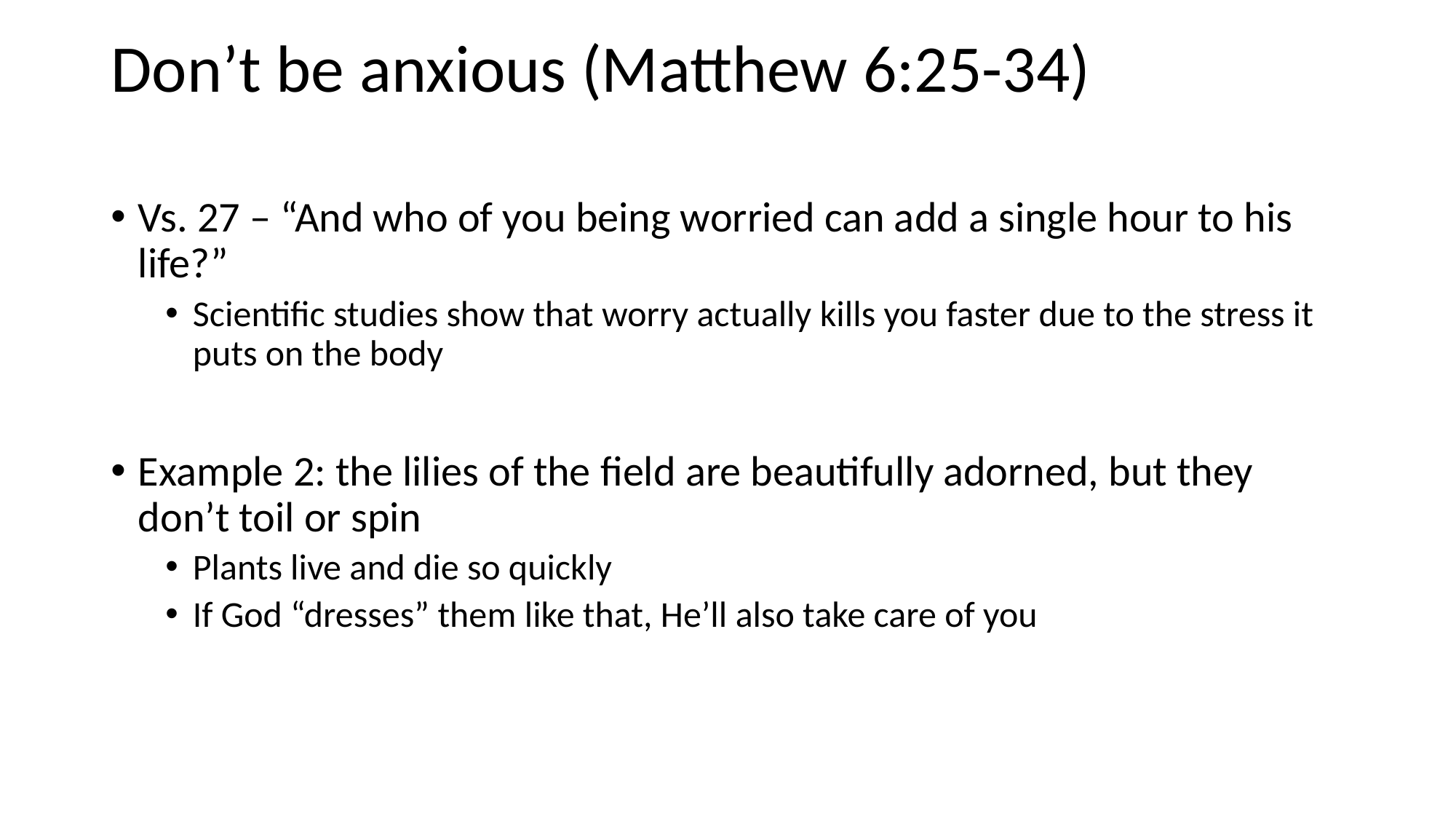

# Don’t be anxious (Matthew 6:25-34)

Vs. 27 – “And who of you being worried can add a single hour to his life?”
Scientific studies show that worry actually kills you faster due to the stress it puts on the body

Example 2: the lilies of the field are beautifully adorned, but they don’t toil or spin
Plants live and die so quickly
If God “dresses” them like that, He’ll also take care of you